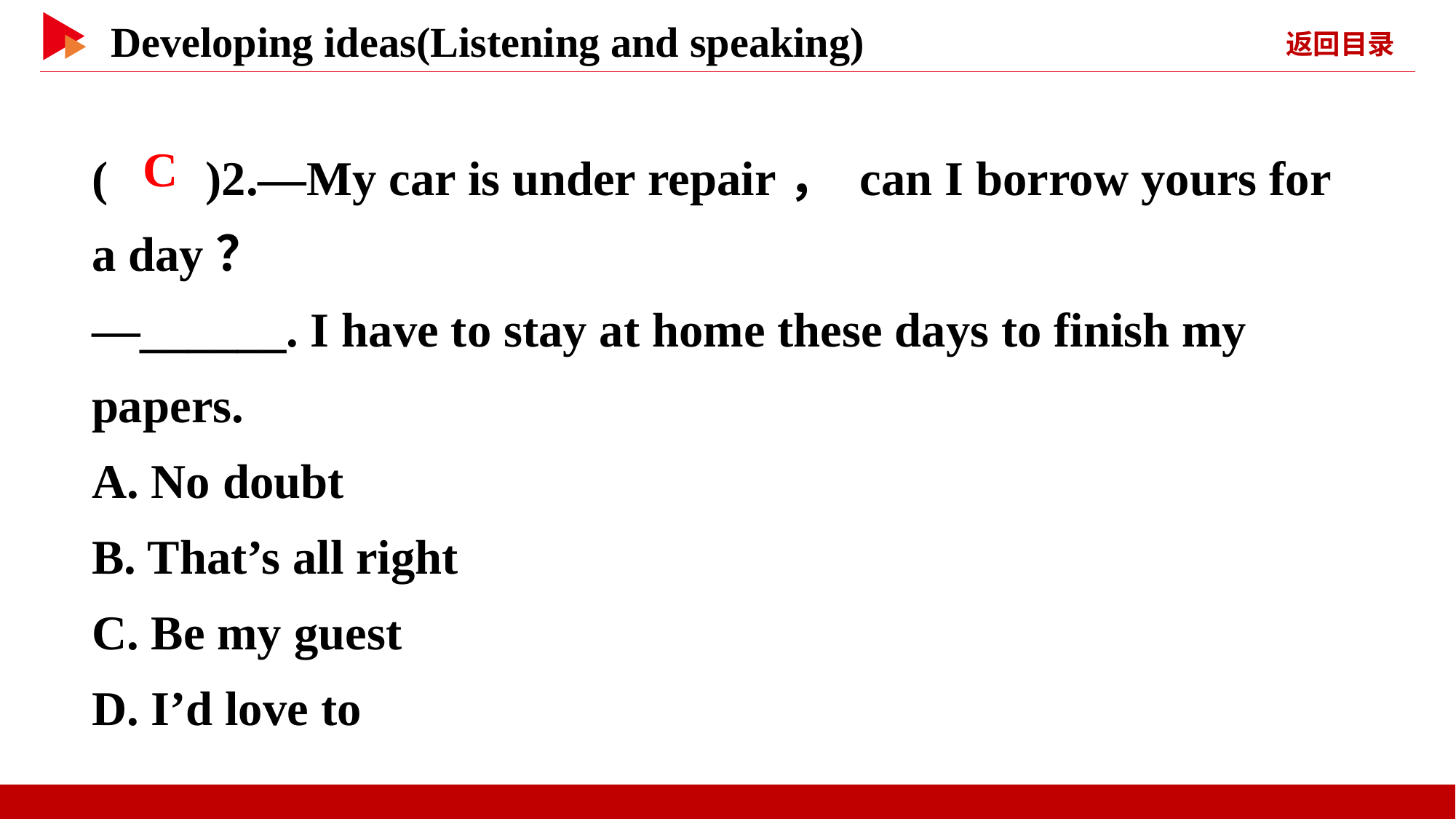

(        )2.—My car is under repair， can I borrow yours for a day？
—______. I have to stay at home these days to finish my papers.
A. No doubt
B. That’s all right
C. Be my guest
D. I’d love to
   C